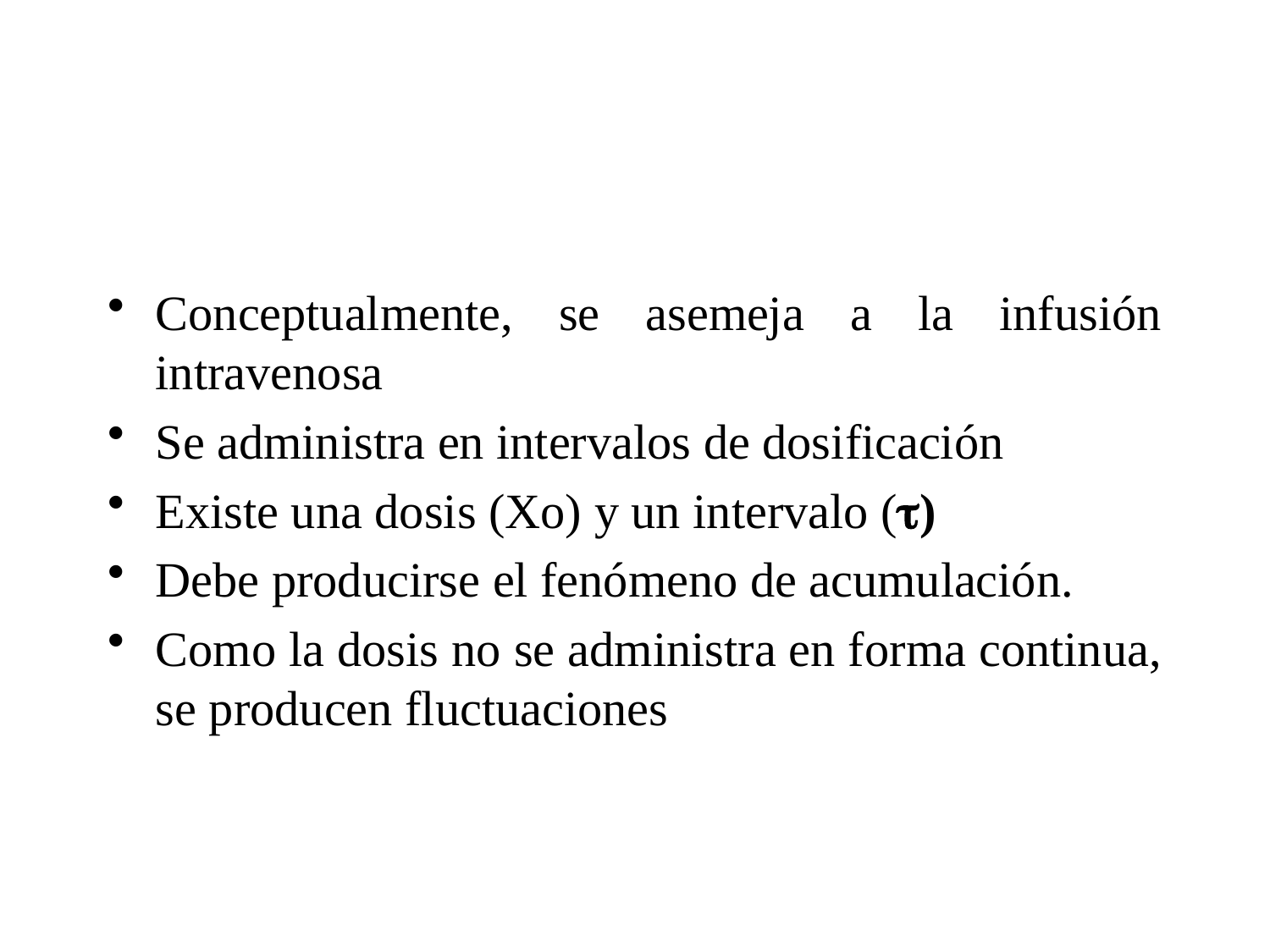

#
Conceptualmente, se asemeja a la infusión intravenosa
Se administra en intervalos de dosificación
Existe una dosis (Xo) y un intervalo (τ)
Debe producirse el fenómeno de acumulación.
Como la dosis no se administra en forma continua, se producen fluctuaciones